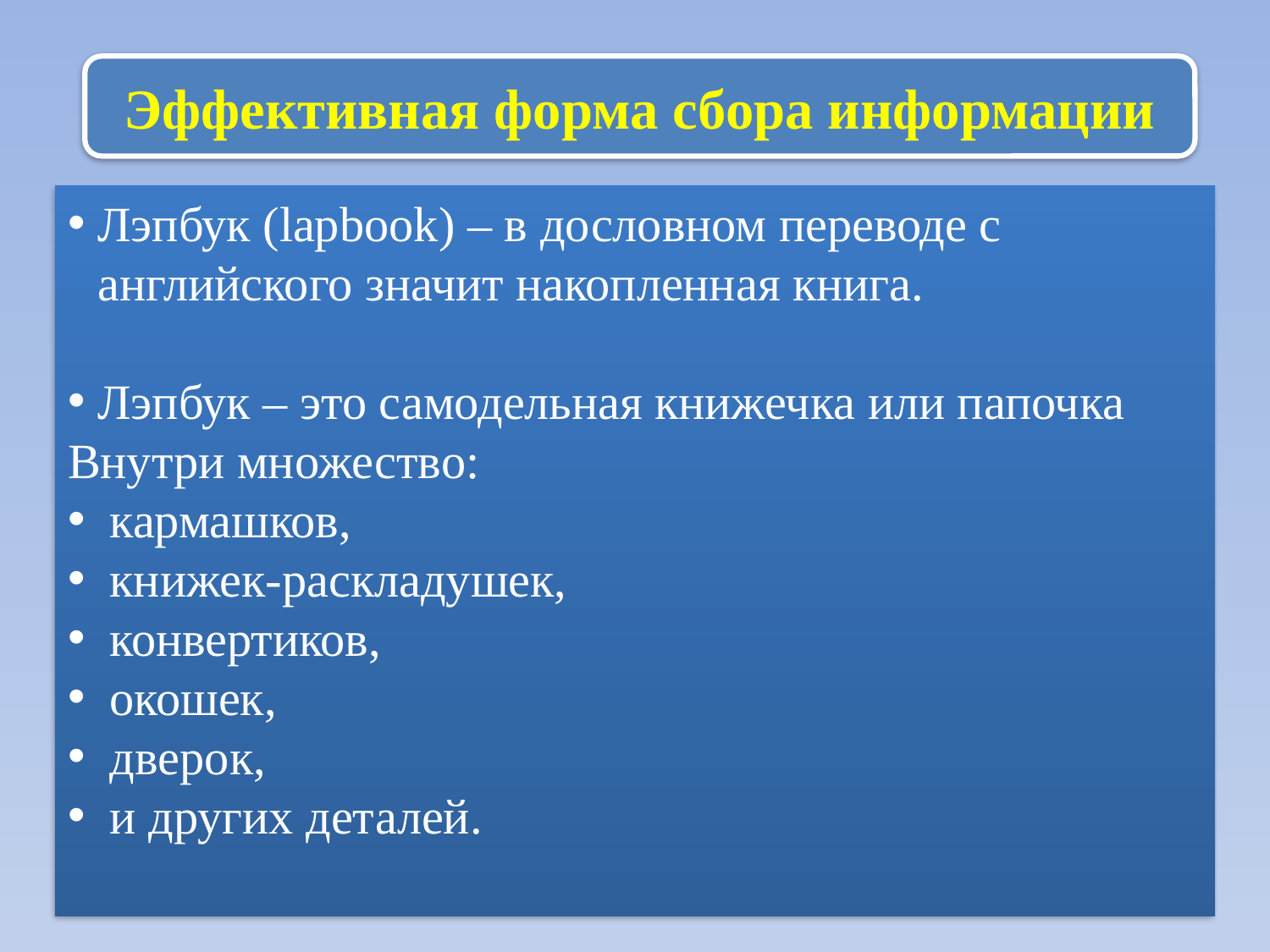

Эффективная форма сбора информации
Лэпбук (lapbook) – в дословном переводе с английского значит накопленная книга.

Лэпбук – это самодельная книжечка или папочка
Внутри множество:
 кармашков,
 книжек-раскладушек,
 конвертиков,
 окошек,
 дверок,
 и других деталей.